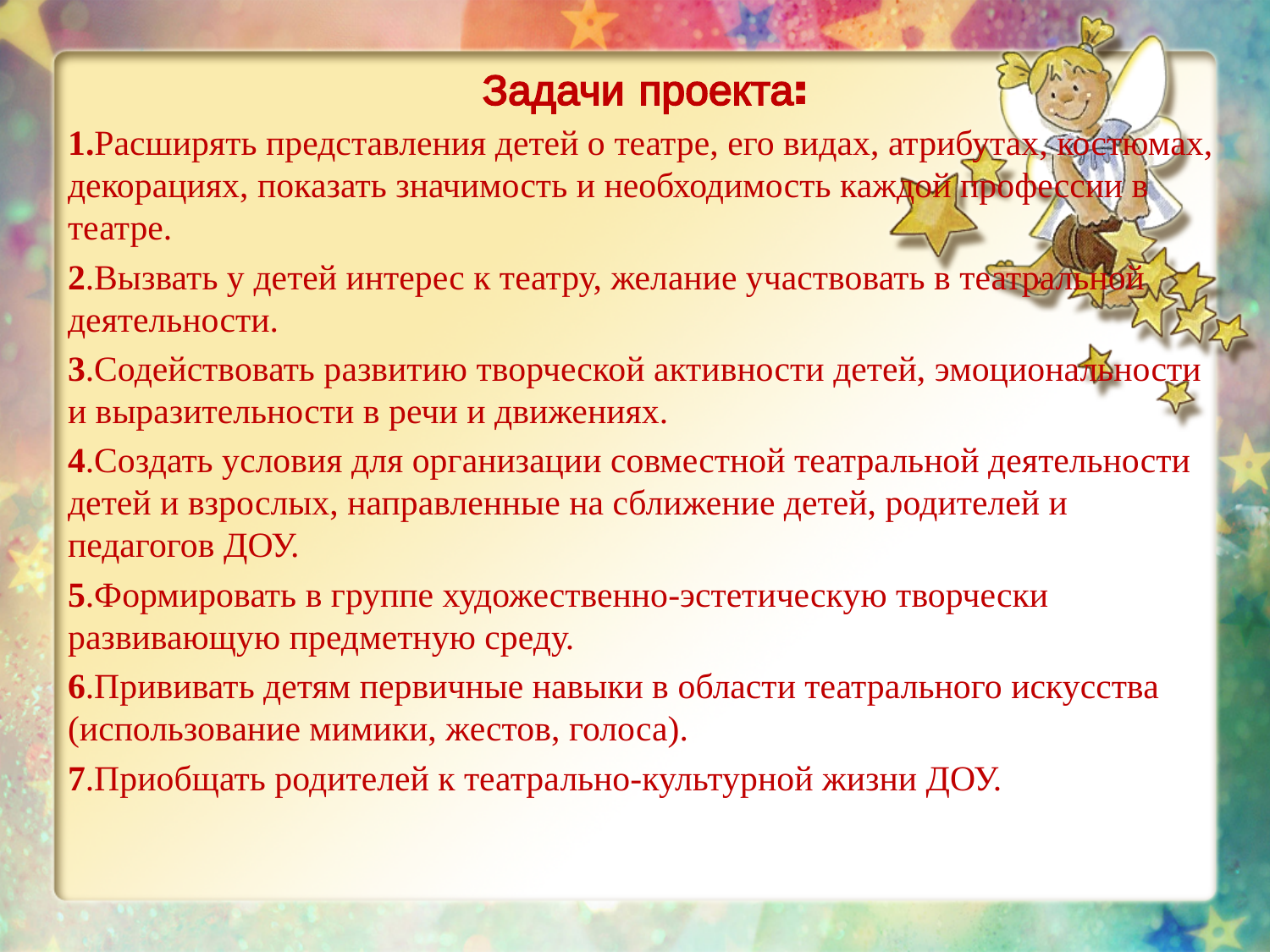

Задачи проекта:
1.Расширять представления детей о театре, его видах, атрибутах, костюмах, декорациях, показать значимость и необходимость каждой профессии в театре.
2.Вызвать у детей интерес к театру, желание участвовать в театральной деятельности.
3.Содействовать развитию творческой активности детей, эмоциональности и выразительности в речи и движениях.
4.Создать условия для организации совместной театральной деятельности детей и взрослых, направленные на сближение детей, родителей и педагогов ДОУ.
5.Формировать в группе художественно-эстетическую творчески развивающую предметную среду.
6.Прививать детям первичные навыки в области театрального искусства (использование мимики, жестов, голоса).
7.Приобщать родителей к театрально-культурной жизни ДОУ.